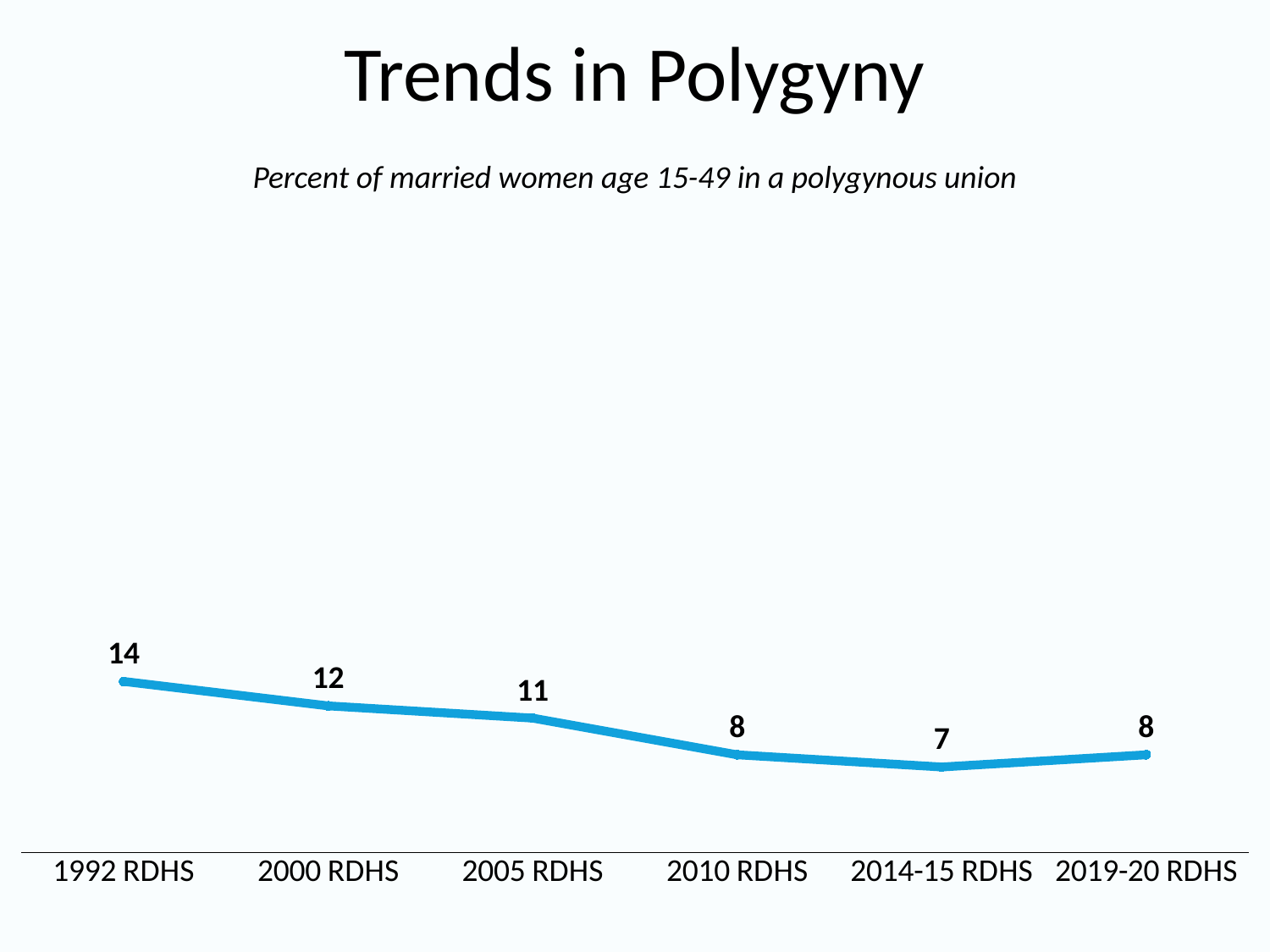

# Trends in Polygyny
Percent of married women age 15-49 in a polygynous union

### Chart

| Category | Series 1 |
|---|---|
| 1992 RDHS | 14.0 |
| 2000 RDHS | 12.0 |
| 2005 RDHS | 11.0 |
| 2010 RDHS | 8.0 |
| 2014-15 RDHS | 7.0 |
| 2019-20 RDHS | 8.0 |